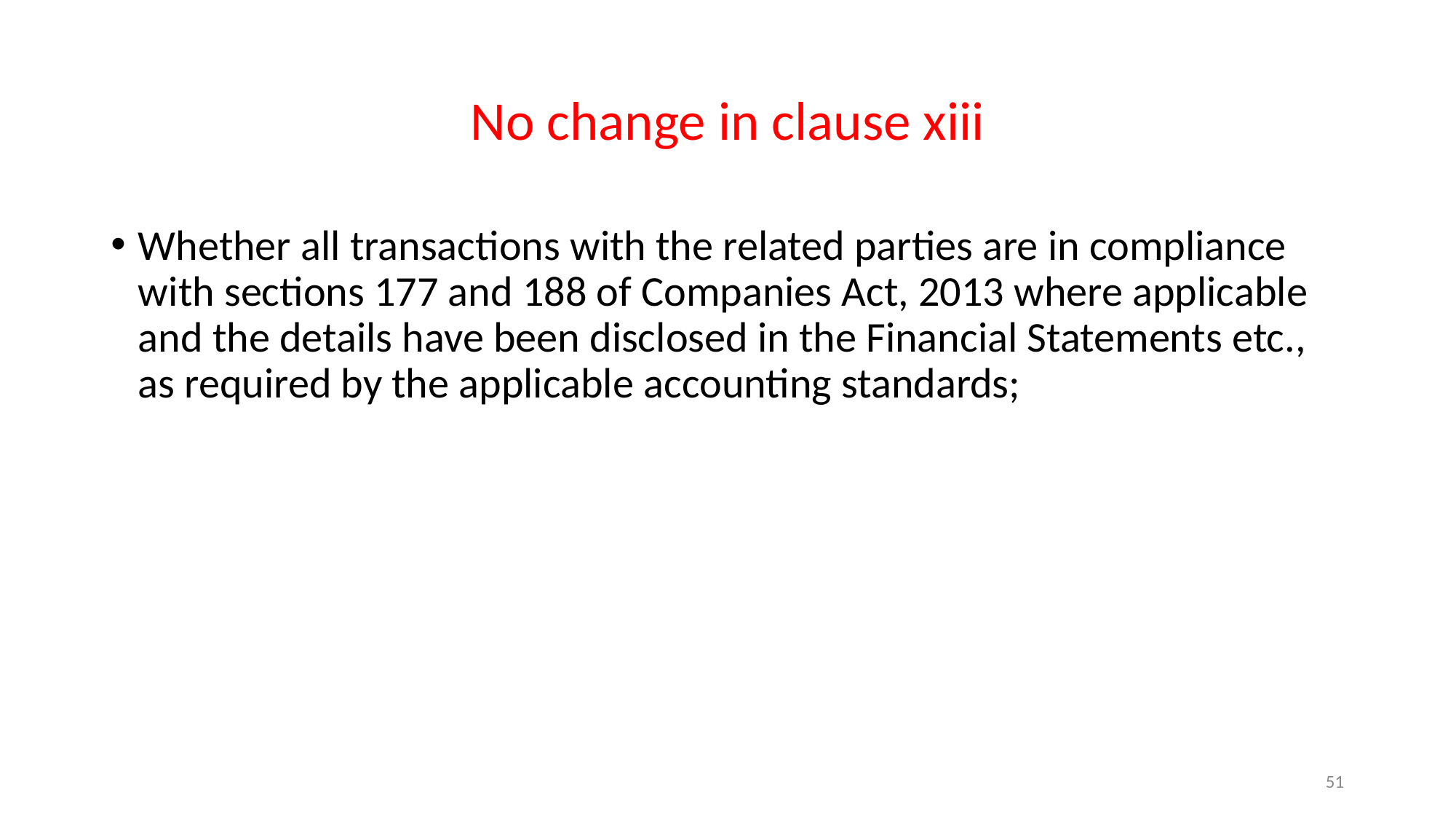

# No change in clause xiii
Whether all transactions with the related parties are in compliance with sections 177 and 188 of Companies Act, 2013 where applicable and the details have been disclosed in the Financial Statements etc., as required by the applicable accounting standards;
51